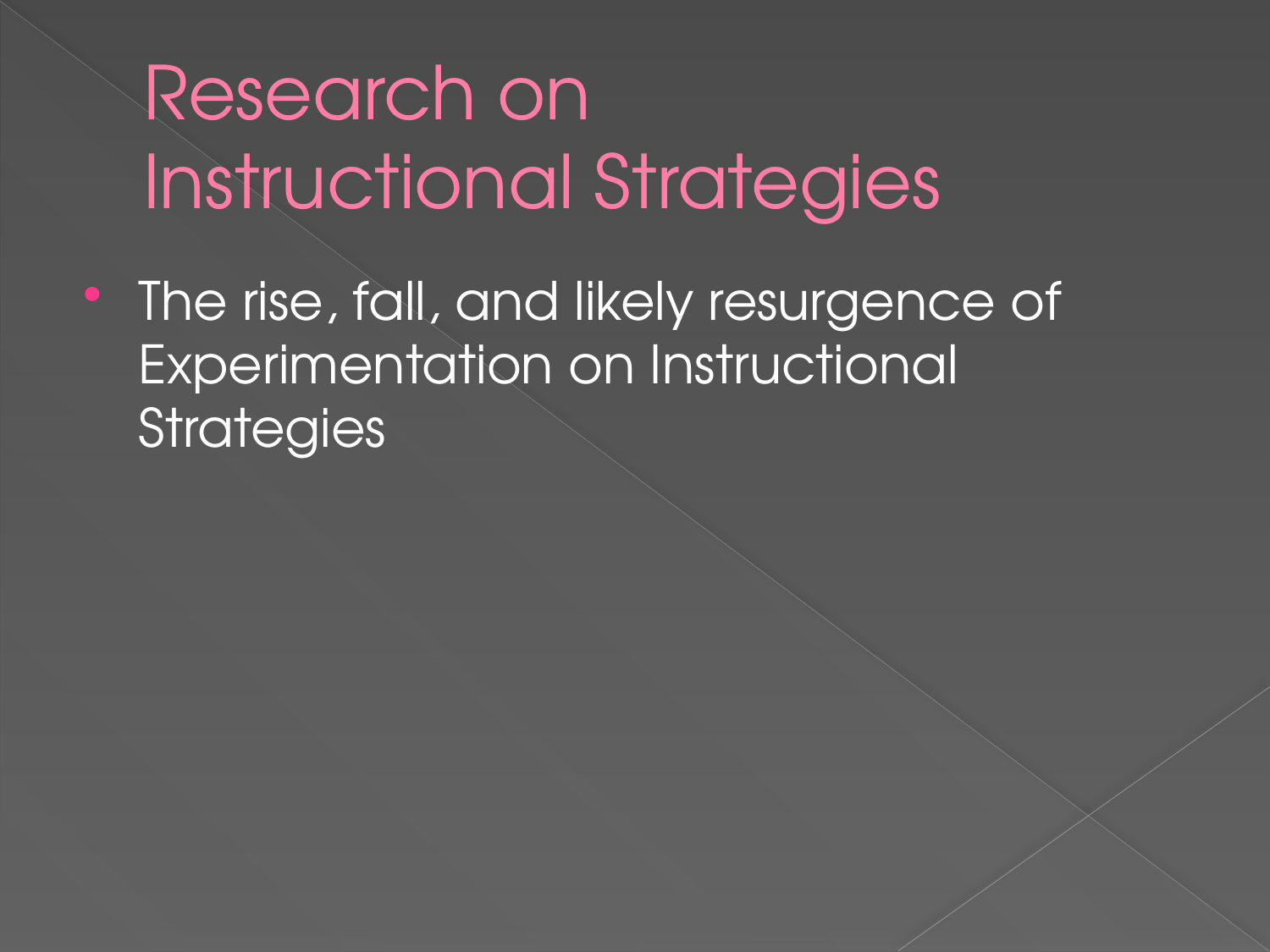

# Research on Instructional Strategies
The rise, fall, and likely resurgence of Experimentation on Instructional Strategies